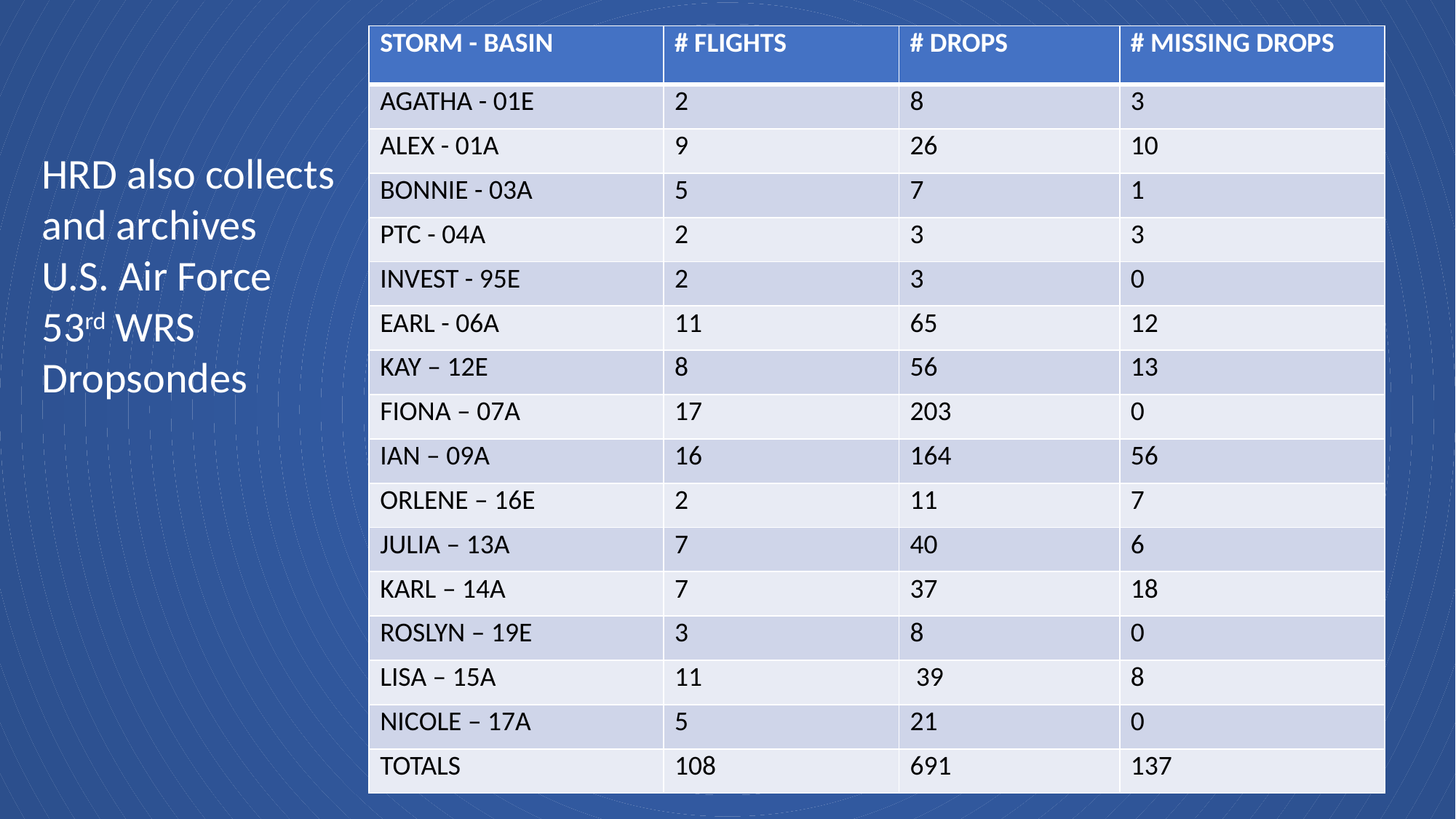

| STORM - BASIN | # FLIGHTS | # DROPS | # MISSING DROPS |
| --- | --- | --- | --- |
| AGATHA - 01E | 2 | 8 | 3 |
| ALEX - 01A | 9 | 26 | 10 |
| BONNIE - 03A | 5 | 7 | 1 |
| PTC - 04A | 2 | 3 | 3 |
| INVEST - 95E | 2 | 3 | 0 |
| EARL - 06A | 11 | 65 | 12 |
| KAY – 12E | 8 | 56 | 13 |
| FIONA – 07A | 17 | 203 | 0 |
| IAN – 09A | 16 | 164 | 56 |
| ORLENE – 16E | 2 | 11 | 7 |
| JULIA – 13A | 7 | 40 | 6 |
| KARL – 14A | 7 | 37 | 18 |
| ROSLYN – 19E | 3 | 8 | 0 |
| LISA – 15A | 11 | 39 | 8 |
| NICOLE – 17A | 5 | 21 | 0 |
| TOTALS | 108 | 691 | 137 |
HRD also collects
and archives
U.S. Air Force
53rd WRS
Dropsondes